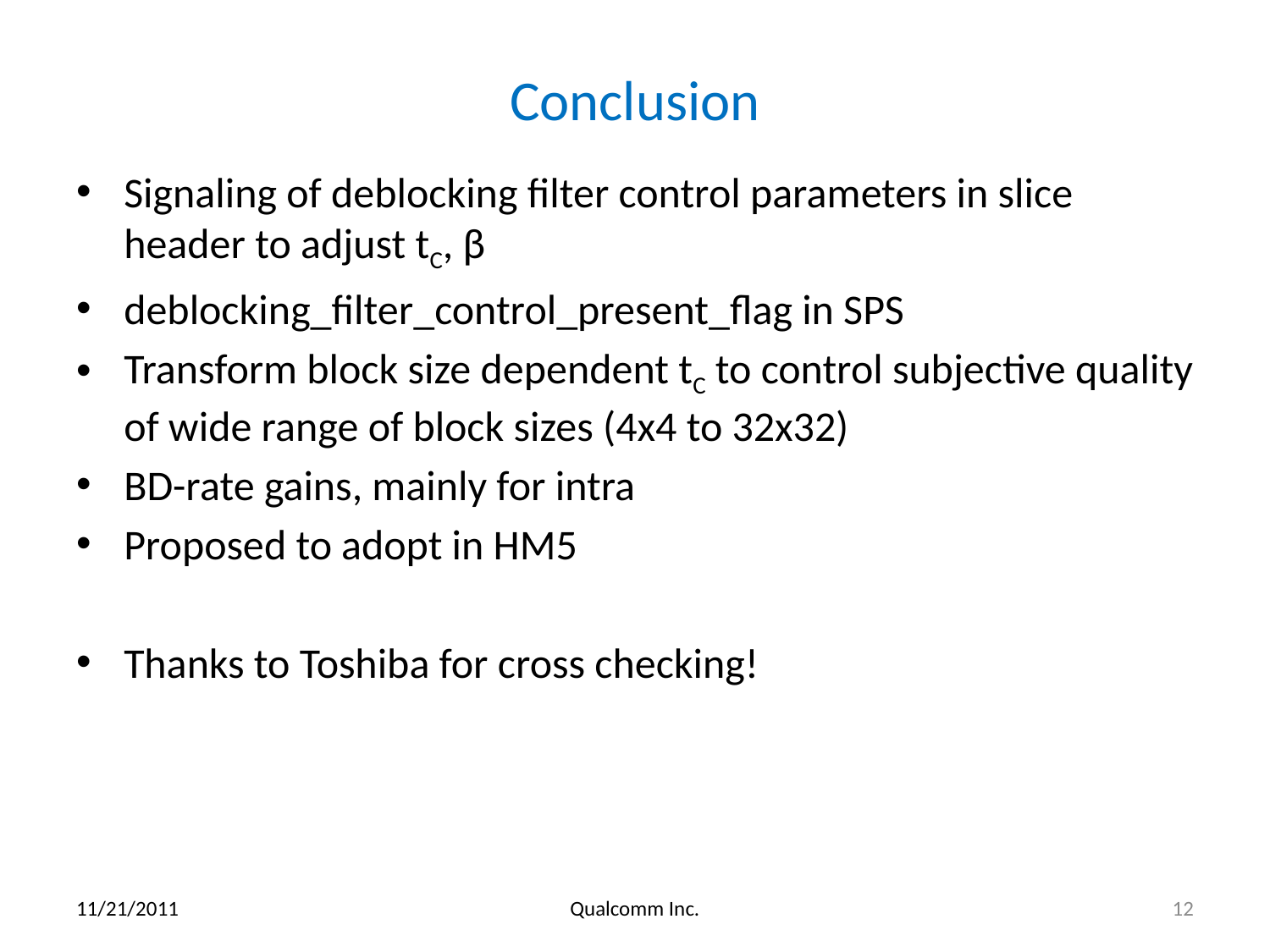

# Conclusion
Signaling of deblocking filter control parameters in slice header to adjust tC, β
deblocking_filter_control_present_flag in SPS
Transform block size dependent tC to control subjective quality of wide range of block sizes (4x4 to 32x32)
BD-rate gains, mainly for intra
Proposed to adopt in HM5

Thanks to Toshiba for cross checking!
11/21/2011
Qualcomm Inc.
12